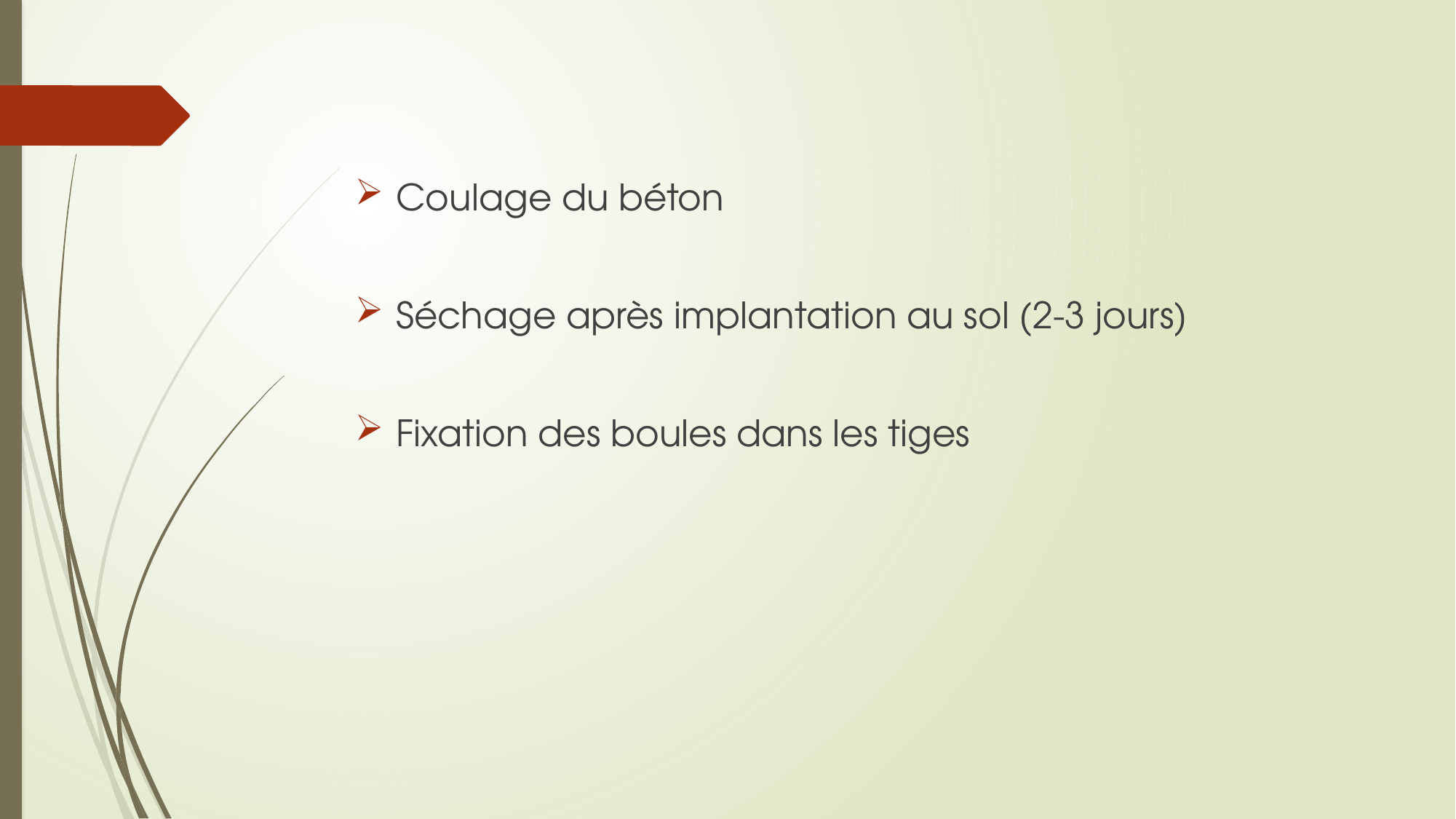

Coulage du béton

Séchage après implantation au sol (2-3 jours)

Fixation des boules dans les tiges